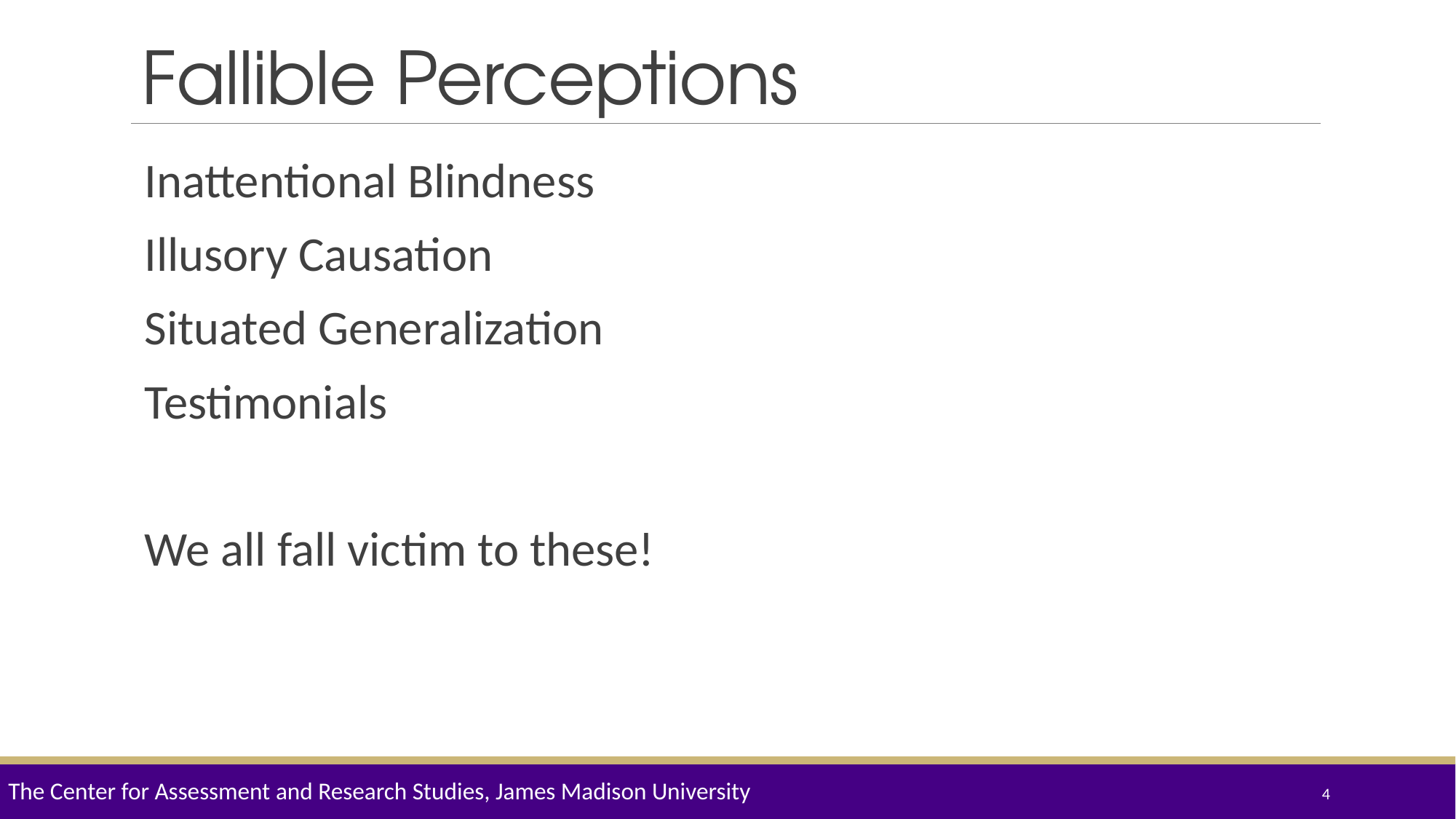

# Fallible Perceptions
Inattentional Blindness
Illusory Causation
Situated Generalization
Testimonials

We all fall victim to these!

The Center for Assessment and Research Studies, James Madison University
4